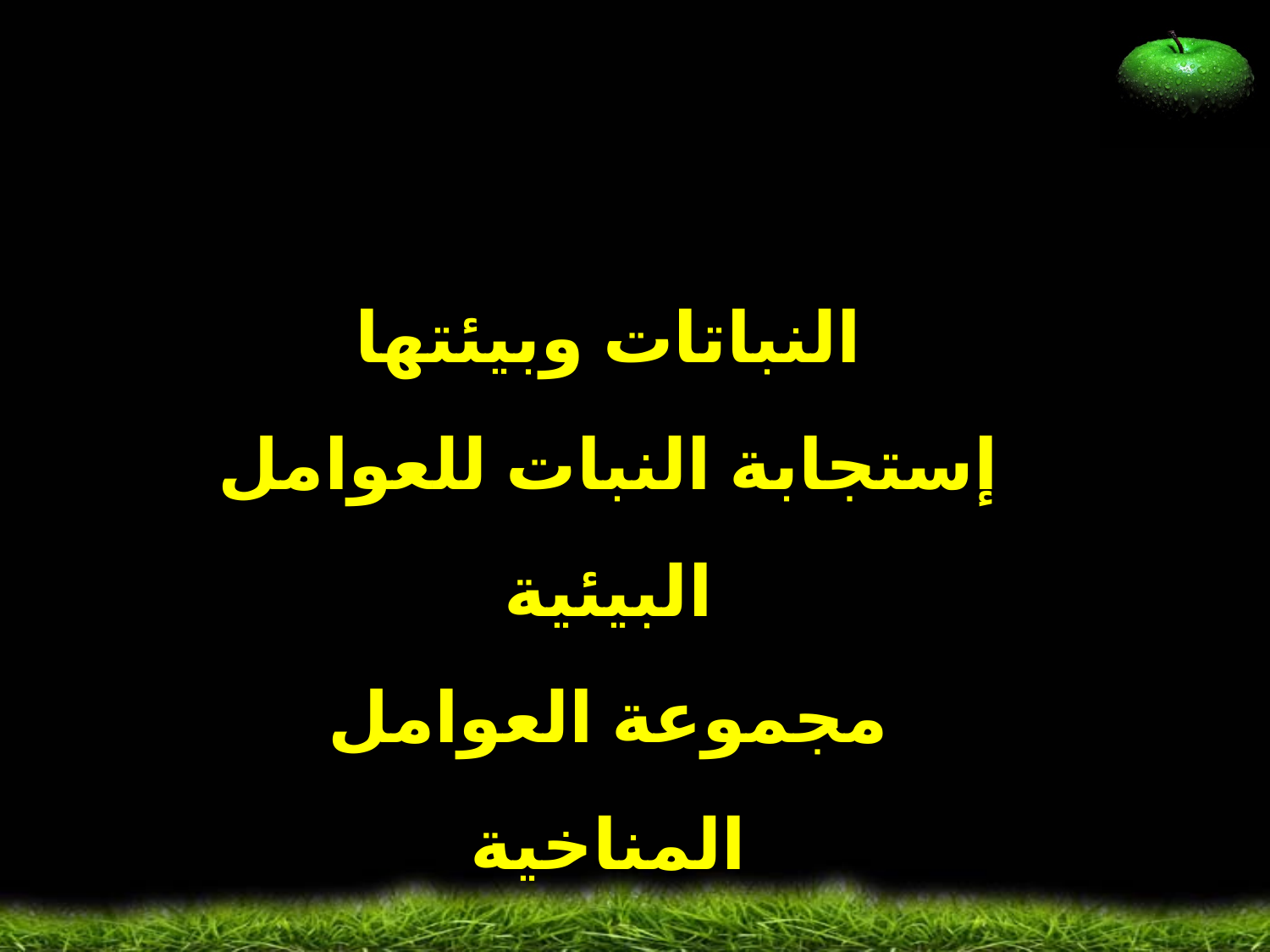

النباتات وبيئتها
إستجابة النبات للعوامل البيئية
مجموعة العوامل المناخية